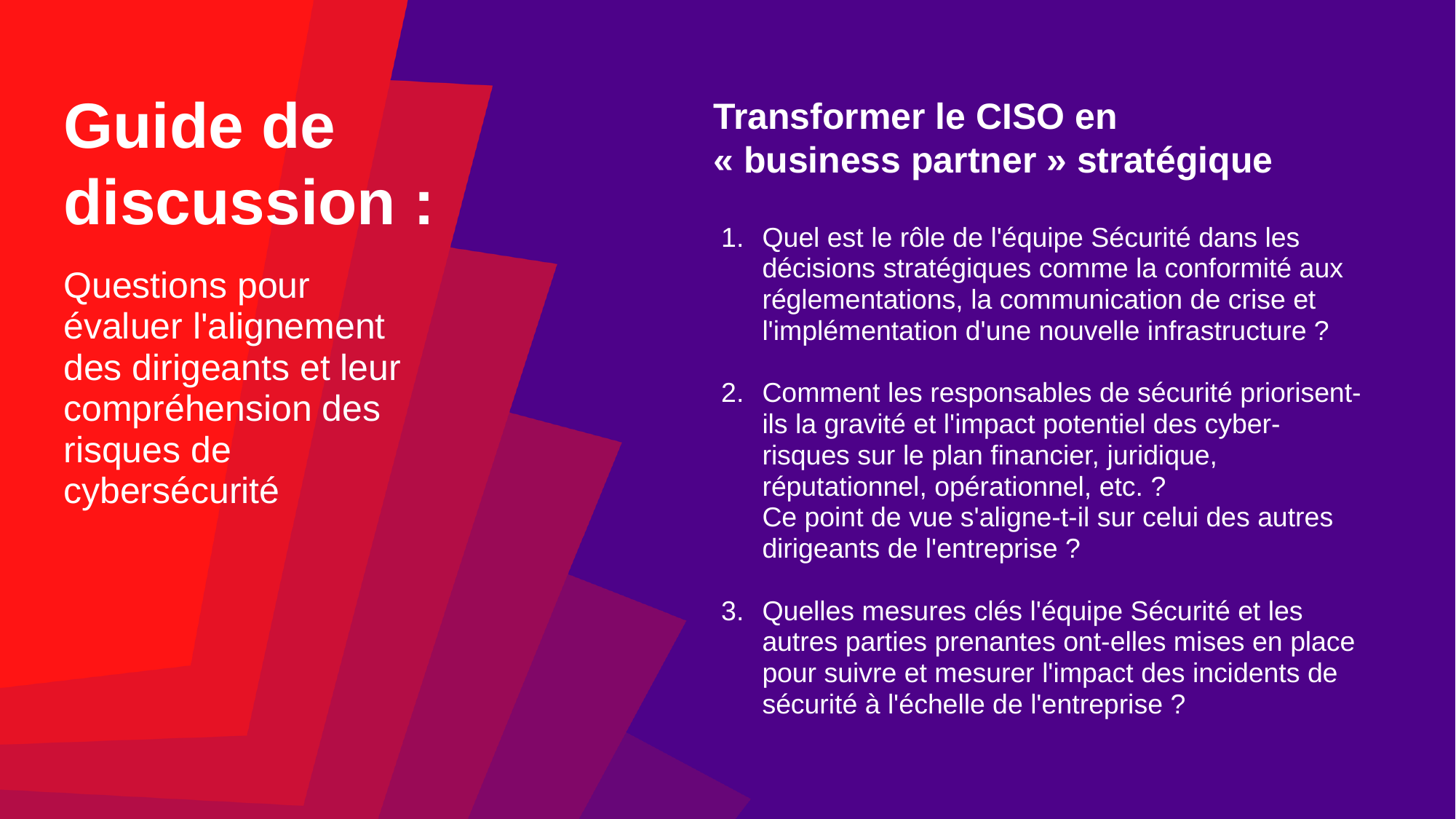

Guide de
discussion :
Transformer le CISO en « business partner » stratégique

Quel est le rôle de l'équipe Sécurité dans les décisions stratégiques comme la conformité aux réglementations, la communication de crise et l'implémentation d'une nouvelle infrastructure ?

Comment les responsables de sécurité priorisent-ils la gravité et l'impact potentiel des cyber-risques sur le plan financier, juridique, réputationnel, opérationnel, etc. ? 
Ce point de vue s'aligne-t-il sur celui des autres dirigeants de l'entreprise ?

Quelles mesures clés l'équipe Sécurité et les autres parties prenantes ont-elles mises en place pour suivre et mesurer l'impact des incidents de sécurité à l'échelle de l'entreprise ?

Questions pour évaluer l'alignement des dirigeants et leur compréhension des risques de cybersécurité